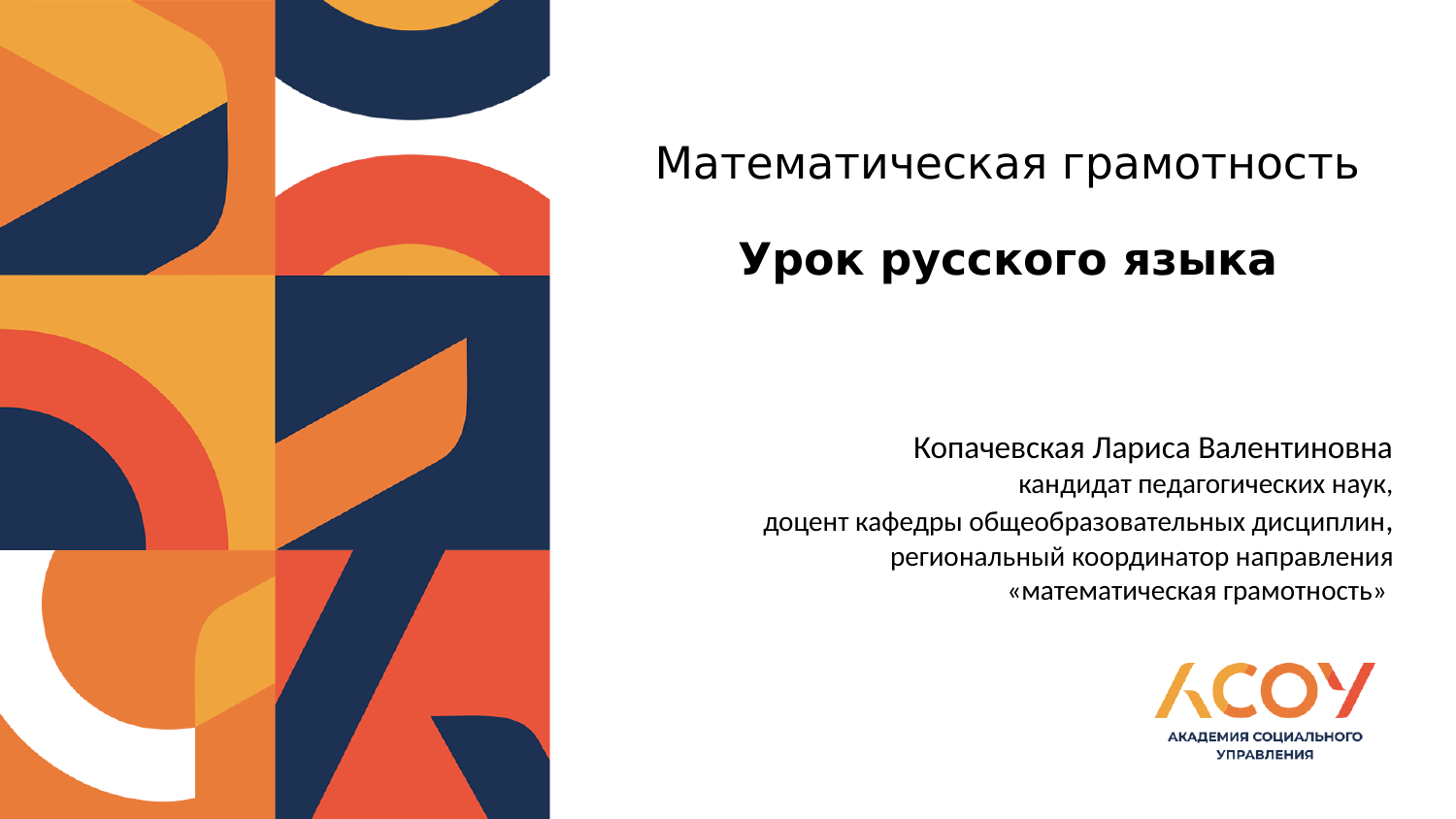

# Математическая грамотность Урок русского языка
Копачевская Лариса Валентиновна
кандидат педагогических наук,
доцент кафедры общеобразовательных дисциплин,
региональный координатор направления «математическая грамотность»